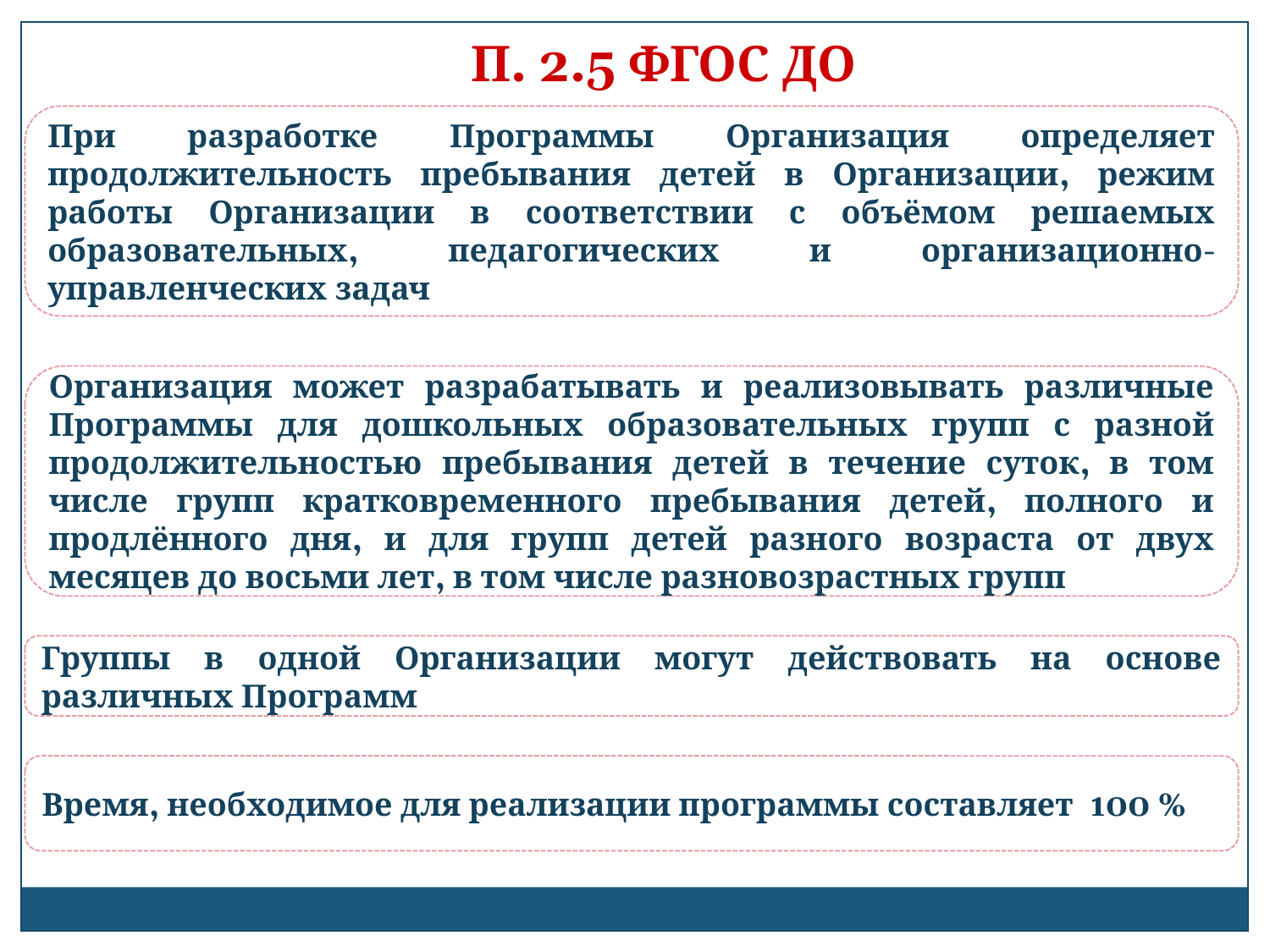

П. 2.5 ФГОС ДО
При разработке Программы Организация определяет продолжительность пребывания детей в Организации, режим работы Организации в соответствии с объёмом решаемых образовательных, педагогических и организационно-управленческих задач
Организация может разрабатывать и реализовывать различные Программы для дошкольных образовательных групп с разной продолжительностью пребывания детей в течение суток, в том числе групп кратковременного пребывания детей, полного и продлённого дня, и для групп детей разного возраста от двух месяцев до восьми лет, в том числе разновозрастных групп
Группы в одной Организации могут действовать на основе различных Программ
Время, необходимое для реализации программы составляет  100 %